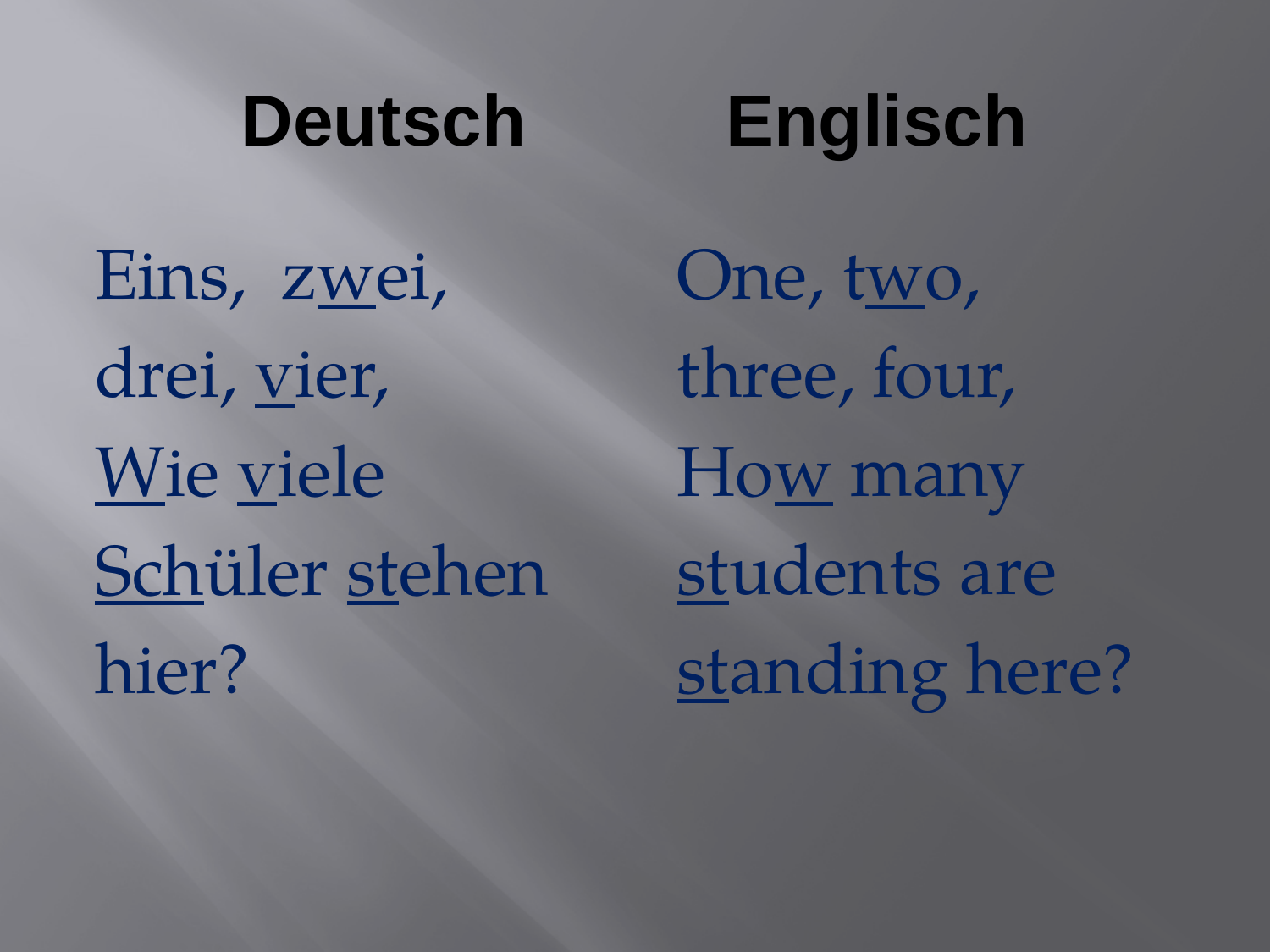

# Deutsch          Englisch
Eins,  zwei,
drei, vier,
Wie viele
Schüler stehen
hier?

One, two,
three, four,
How many
students are
standing here?